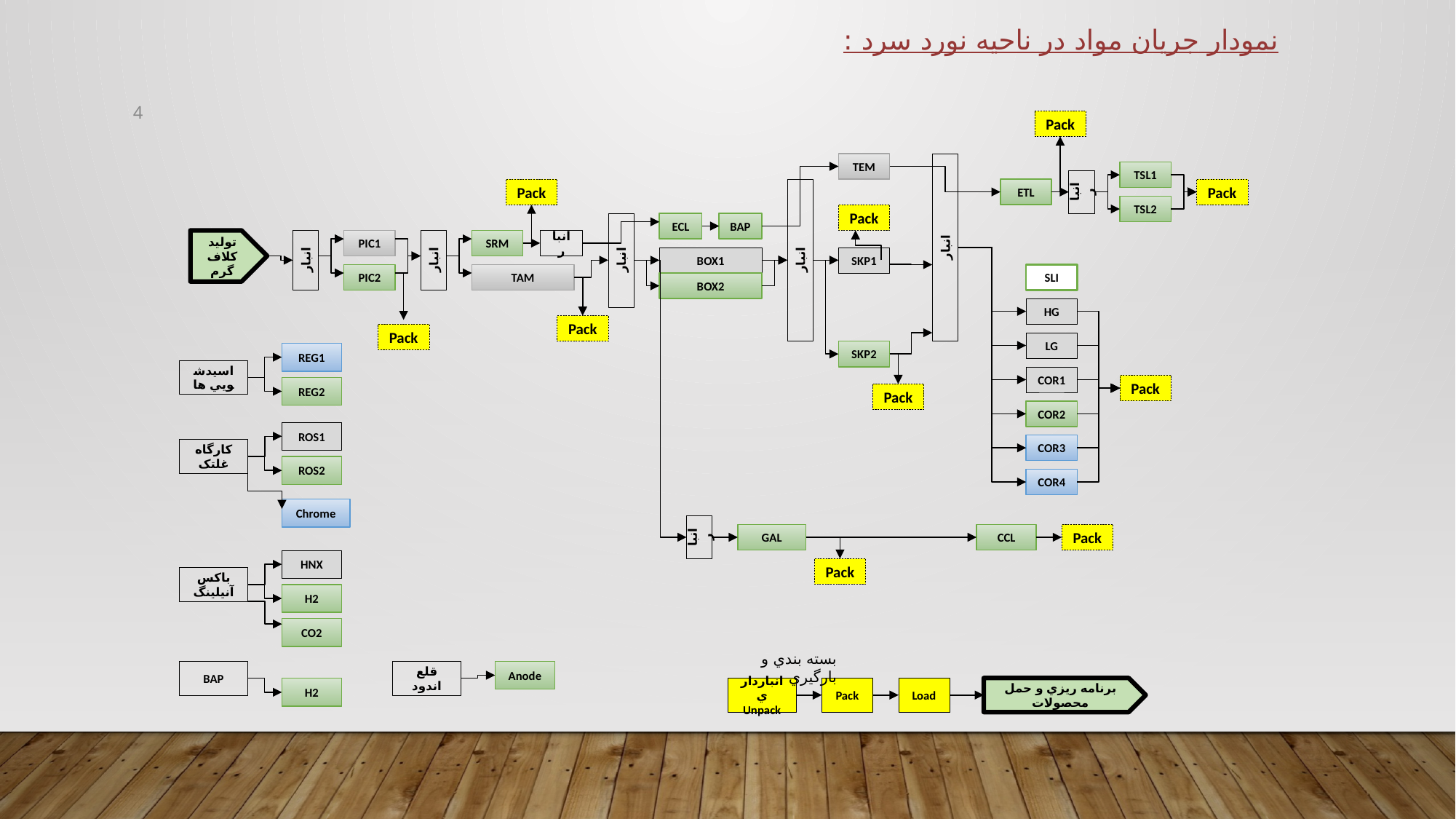

نمودار جريان مواد در ناحيه نورد سرد :
4
Pack
TEM
انبار
TSL1
انبار
Pack
انبار
ETL
Pack
TSL2
Pack
انبار
ECL
BAP
تولید کلاف گرم
انبار
PIC1
انبار
SRM
انبار
BOX1
SKP1
PIC2
TAM
SLI
BOX2
HG
Pack
Pack
LG
SKP2
REG1
اسيدشويي ها
COR1
Pack
REG2
Pack
COR2
ROS1
COR3
کارگاه غلتک
ROS2
COR4
Chrome
انبار
GAL
CCL
Pack
HNX
Pack
باکس آنيلينگ
H2
CO2
بسته بندي و بارگيري
BAP
قلع اندود
Anode
انبارداري Unpack
Pack
Load
برنامه ريزي و حمل محصولات
H2